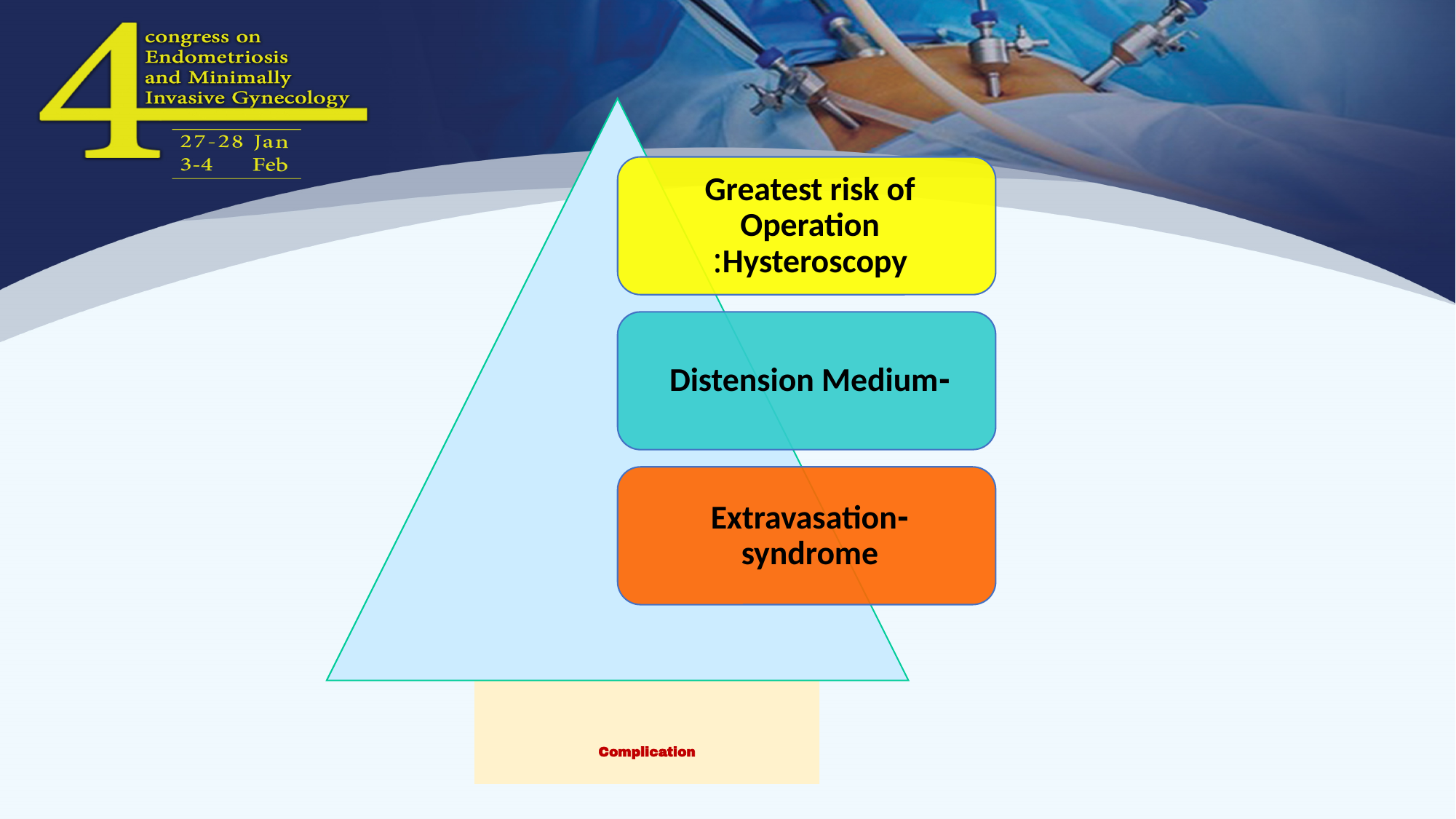

Greatest risk of Operation Hysteroscopy:
-Distension Medium
-Extravasation syndrome
# Complication